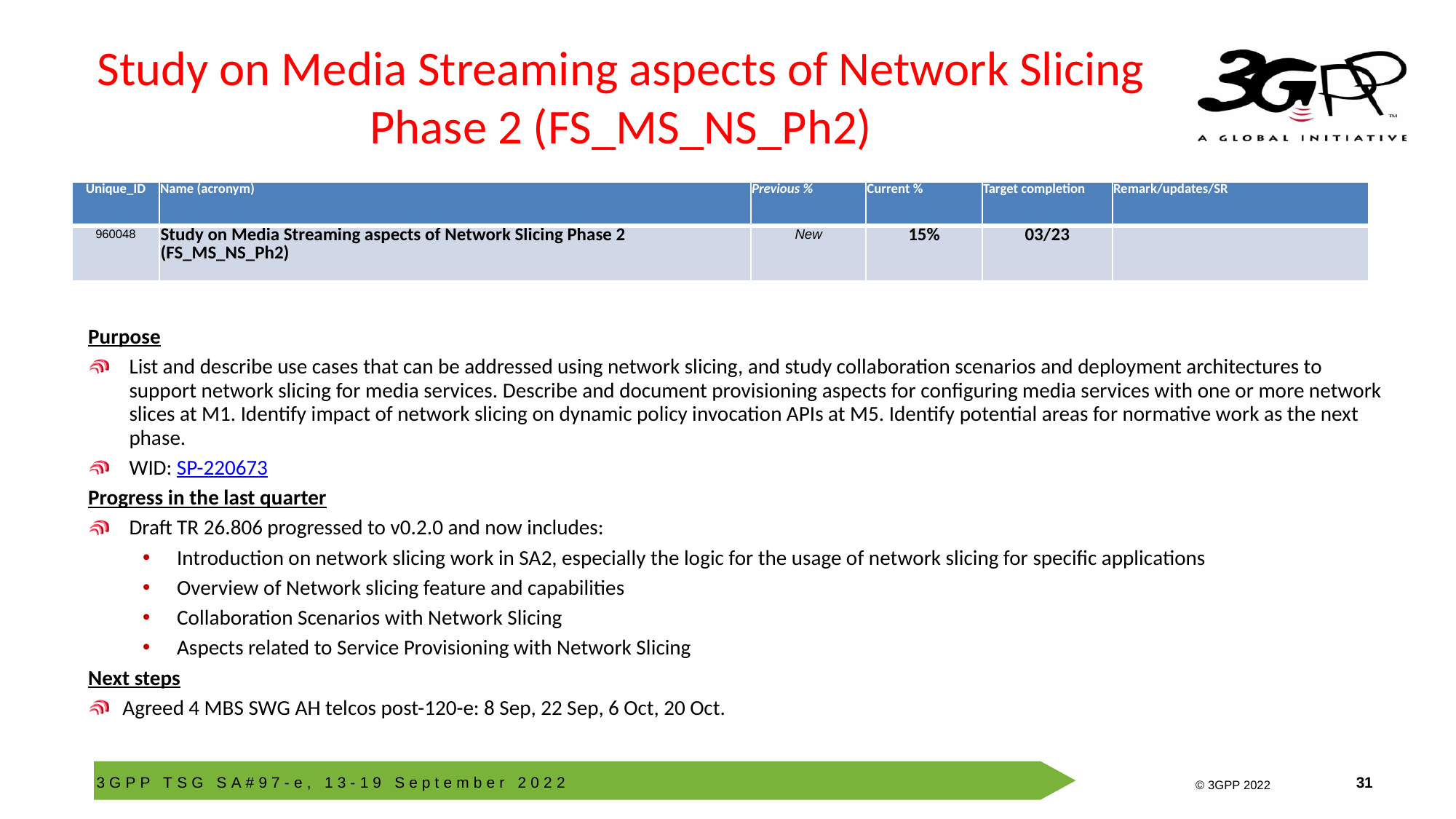

# Study on Media Streaming aspects of Network Slicing Phase 2 (FS_MS_NS_Ph2)
| Unique\_ID | Name (acronym) | Previous % | Current % | Target completion | Remark/updates/SR |
| --- | --- | --- | --- | --- | --- |
| 960048 | Study on Media Streaming aspects of Network Slicing Phase 2 (FS\_MS\_NS\_Ph2) | New | 15% | 03/23 |  |
Purpose
List and describe use cases that can be addressed using network slicing, and study collaboration scenarios and deployment architectures to support network slicing for media services. Describe and document provisioning aspects for configuring media services with one or more network slices at M1. Identify impact of network slicing on dynamic policy invocation APIs at M5. Identify potential areas for normative work as the next phase.
WID: SP-220673
Progress in the last quarter
Draft TR 26.806 progressed to v0.2.0 and now includes:
Introduction on network slicing work in SA2, especially the logic for the usage of network slicing for specific applications
Overview of Network slicing feature and capabilities
Collaboration Scenarios with Network Slicing
Aspects related to Service Provisioning with Network Slicing
Next steps
Agreed 4 MBS SWG AH telcos post-120-e: 8 Sep, 22 Sep, 6 Oct, 20 Oct.